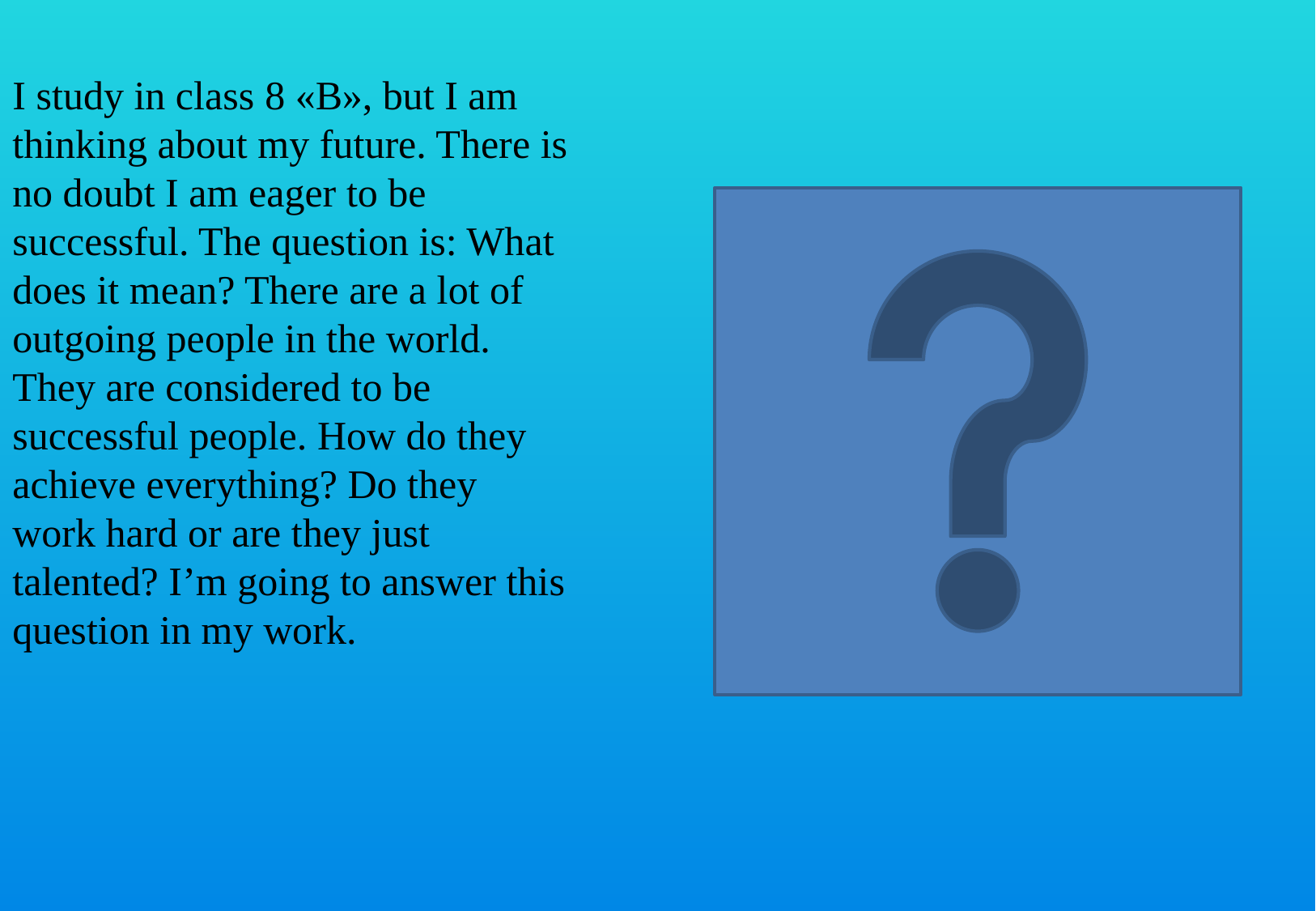

I study in class 8 «B», but I am thinking about my future. There is no doubt I am eager to be successful. The question is: What does it mean? There are a lot of outgoing people in the world. They are considered to be successful people. How do they achieve everything? Do they work hard or are they just talented? I’m going to answer this question in my work.